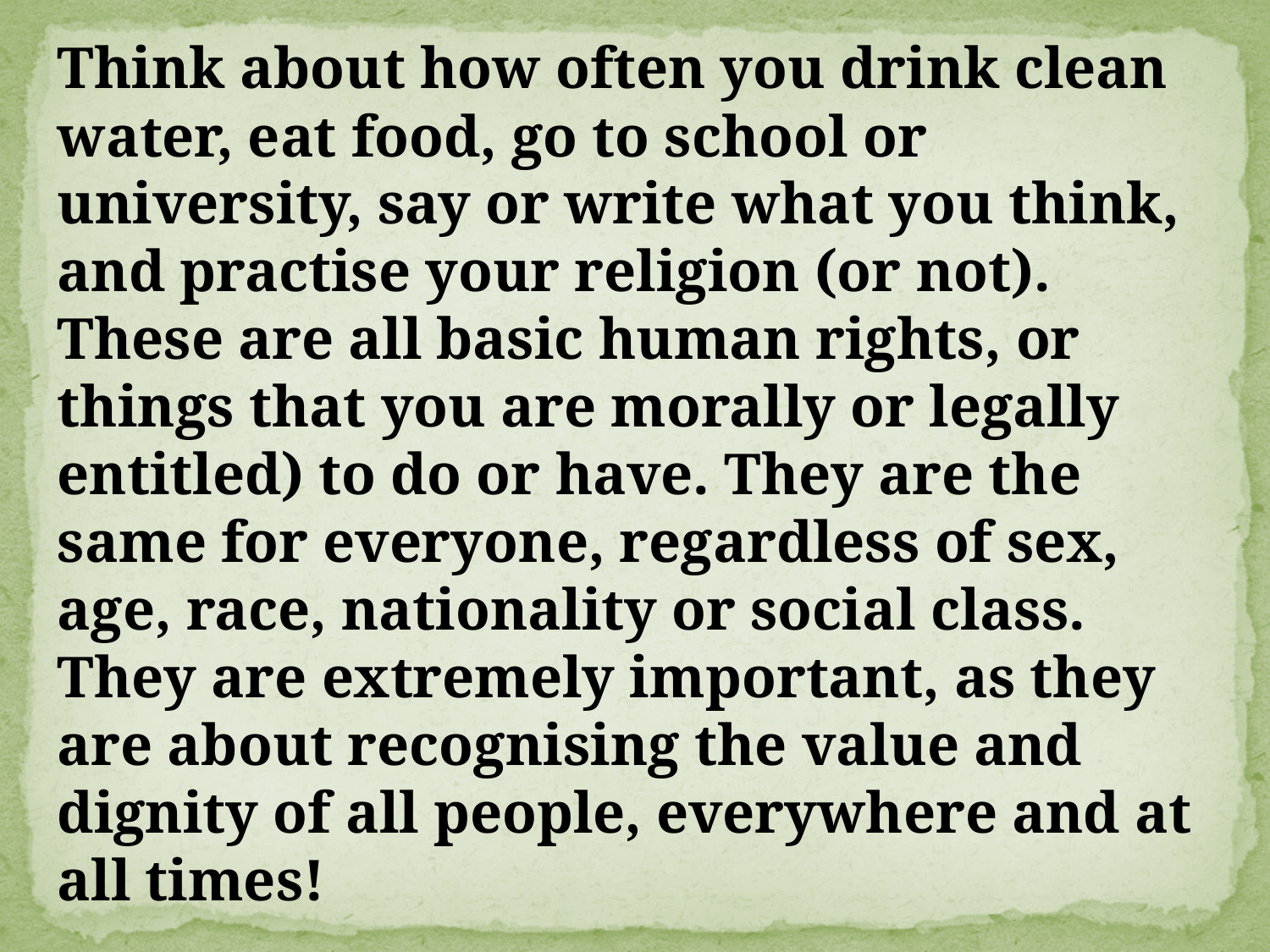

Think about how often you drink clean water, eat food, go to school or university, say or write what you think, and practise your religion (or not). These are all basic human rights, or things that you are morally or legally entitled) to do or have. They are the same for everyone, regardless of sex, age, race, nationality or social class. They are extremely important, as they are about recognising the value and dignity of all people, everywhere and at all times!